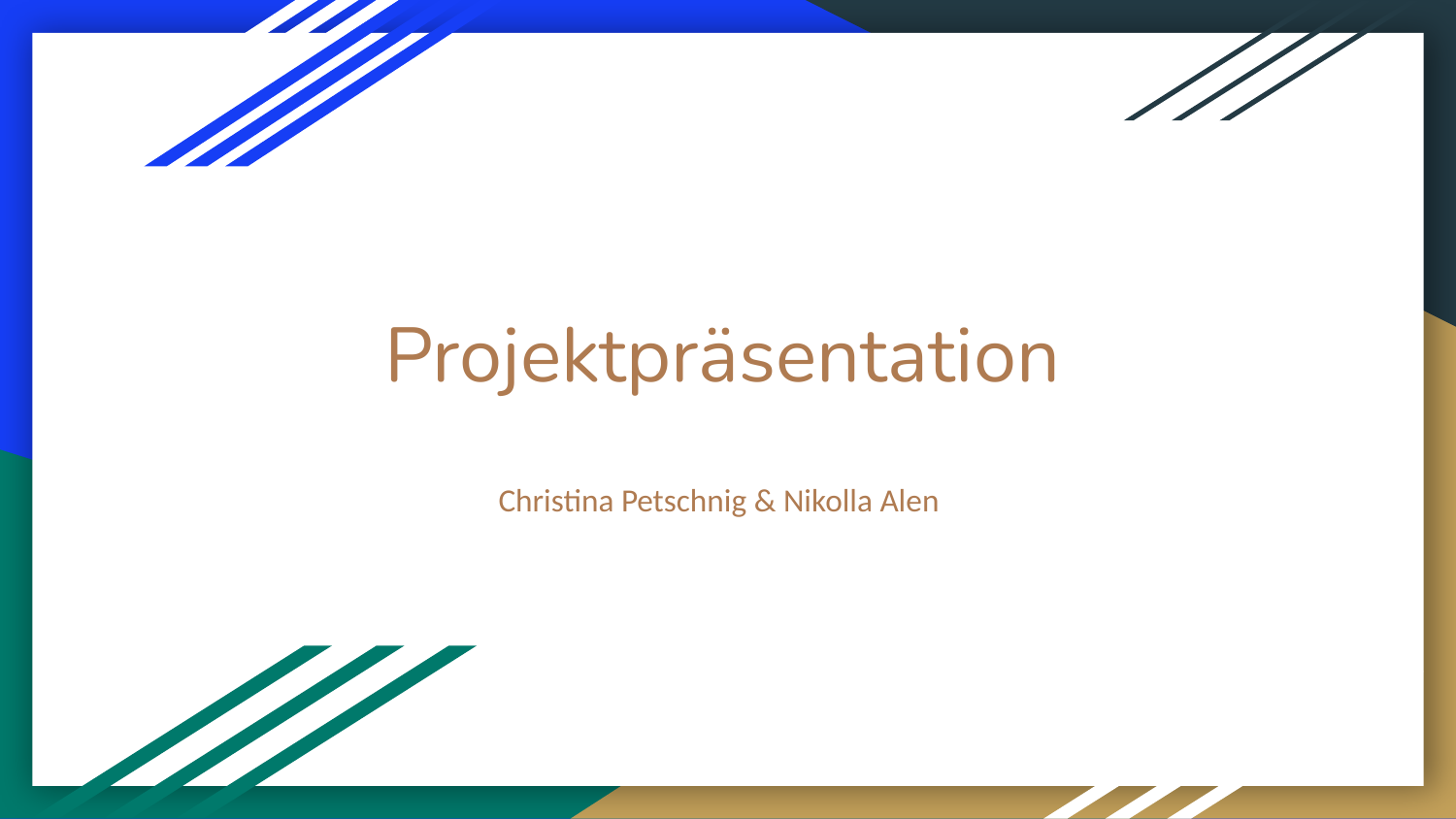

# Projektpräsentation

Christina Petschnig & Nikolla Alen